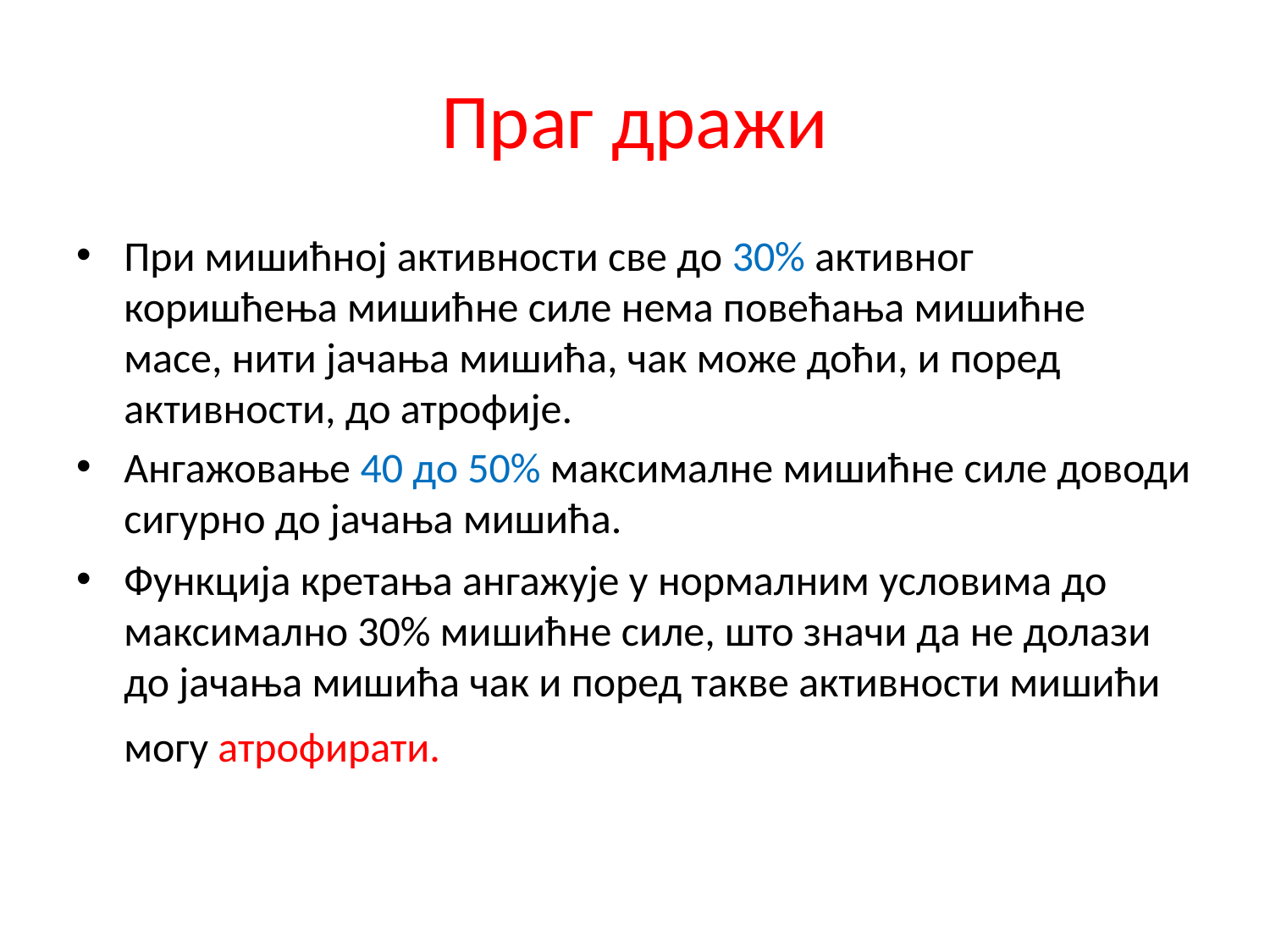

# Праг дражи
При мишићној активности све до 30% активног коришћења мишићне силе нема повећања мишићне масе, нити јачања мишића, чак може доћи, и поред активности, до атрофије.
Ангажовање 40 до 50% максималне мишићне силе доводи сигурно до јачања мишића.
Функција кретања ангажује у нормалним условима до максимално 30% мишићне силе, што значи да не долази до јачања мишића чак и поред такве активности мишићи могу атрофирати.